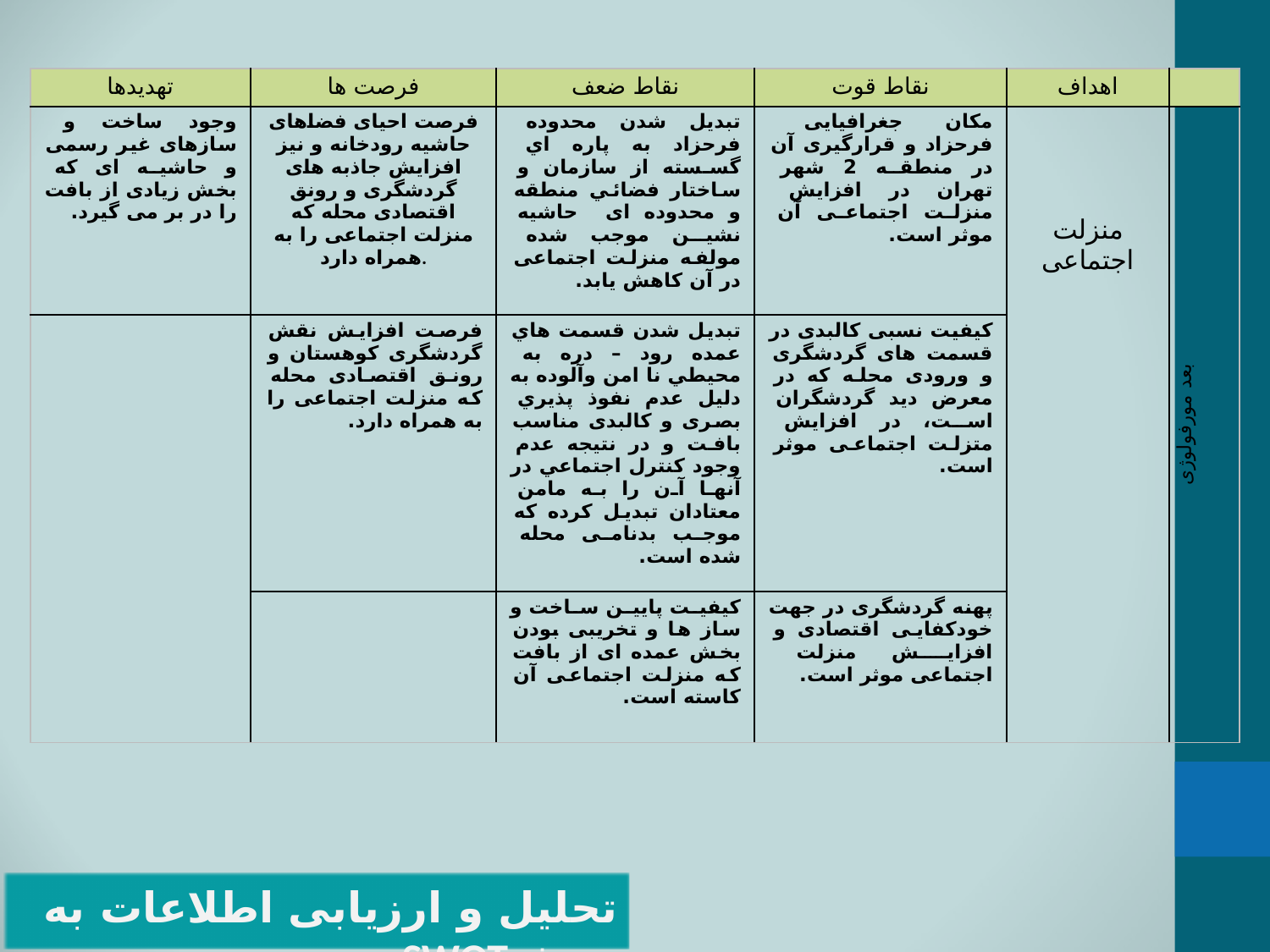

| تهدیدها | فرصت ها | نقاط ضعف | نقاط قوت | اهداف |  |
| --- | --- | --- | --- | --- | --- |
| وجود ساخت و سازهای غیر رسمی و حاشیه ای که بخش زیادی از بافت را در بر می گیرد. | فرصت احیای فضاهای حاشيه رودخانه و نیز افزایش جاذبه های گردشگری و رونق اقتصادی محله که منزلت اجتماعی را به همراه دارد. | تبديل شدن محدوده فرحزاد به پاره اي گسسته از سازمان و ساختار فضائي منطقه و محدوده ای حاشيه نشين موجب شده مولفه منزلت اجتماعی در آن کاهش یابد. | مکان جغرافیایی فرحزاد و قرارگیری آن در منطقه 2 شهر تهران در افزایش منزلت اجتماعی آن موثر است. | منزلت اجتماعی | بعد مورفولوژی |
|  | فرصت افزایش نقش گردشگری کوهستان و رونق اقتصادی محله که منزلت اجتماعی را به همراه دارد. | تبديل شدن قسمت هاي عمده رود – دره به محيطي نا امن وآلوده به دليل عدم نفوذ پذيري بصری و کالبدی مناسب بافت و در نتیجه عدم وجود كنترل اجتماعي در آنها آن را به مامن معتادان تبدیل کرده که موجب بدنامی محله شده است. | کیفیت نسبی کالبدی در قسمت های گردشگری و ورودی محله که در معرض دید گردشگران است، در افزایش متزلت اجتماعی موثر است. |  |  |
|  |  | کیفیت پایین ساخت و ساز ها و تخریبی بودن بخش عمده ای از بافت که منزلت اجتماعی آن کاسته است. | پهنه گردشگری در جهت خودکفایی اقتصادی و افزایش منزلت اجتماعی موثر است. |  |  |

تحلیل و ارزیابی اطلاعات به روشSWOT